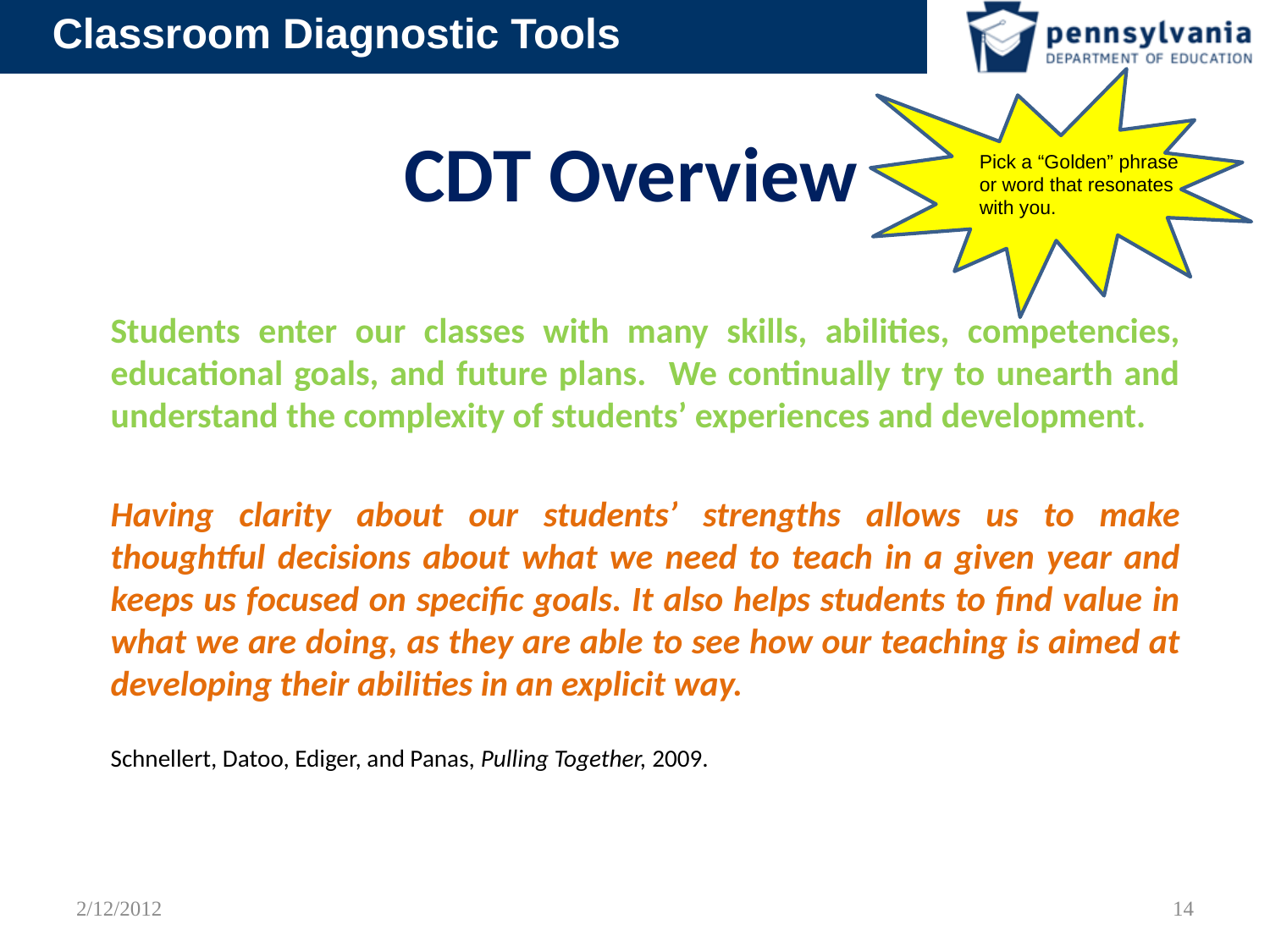

# CDT Overview

Pick a “Golden” phrase or word that resonates with you.

Students enter our classes with many skills, abilities, competencies, educational goals, and future plans.  We continually try to unearth and understand the complexity of students’ experiences and development.

Having clarity about our students’ strengths allows us to make thoughtful decisions about what we need to teach in a given year and keeps us focused on specific goals. It also helps students to find value in what we are doing, as they are able to see how our teaching is aimed at developing their abilities in an explicit way.

Schnellert, Datoo, Ediger, and Panas, Pulling Together, 2009.

2/12/2012
14